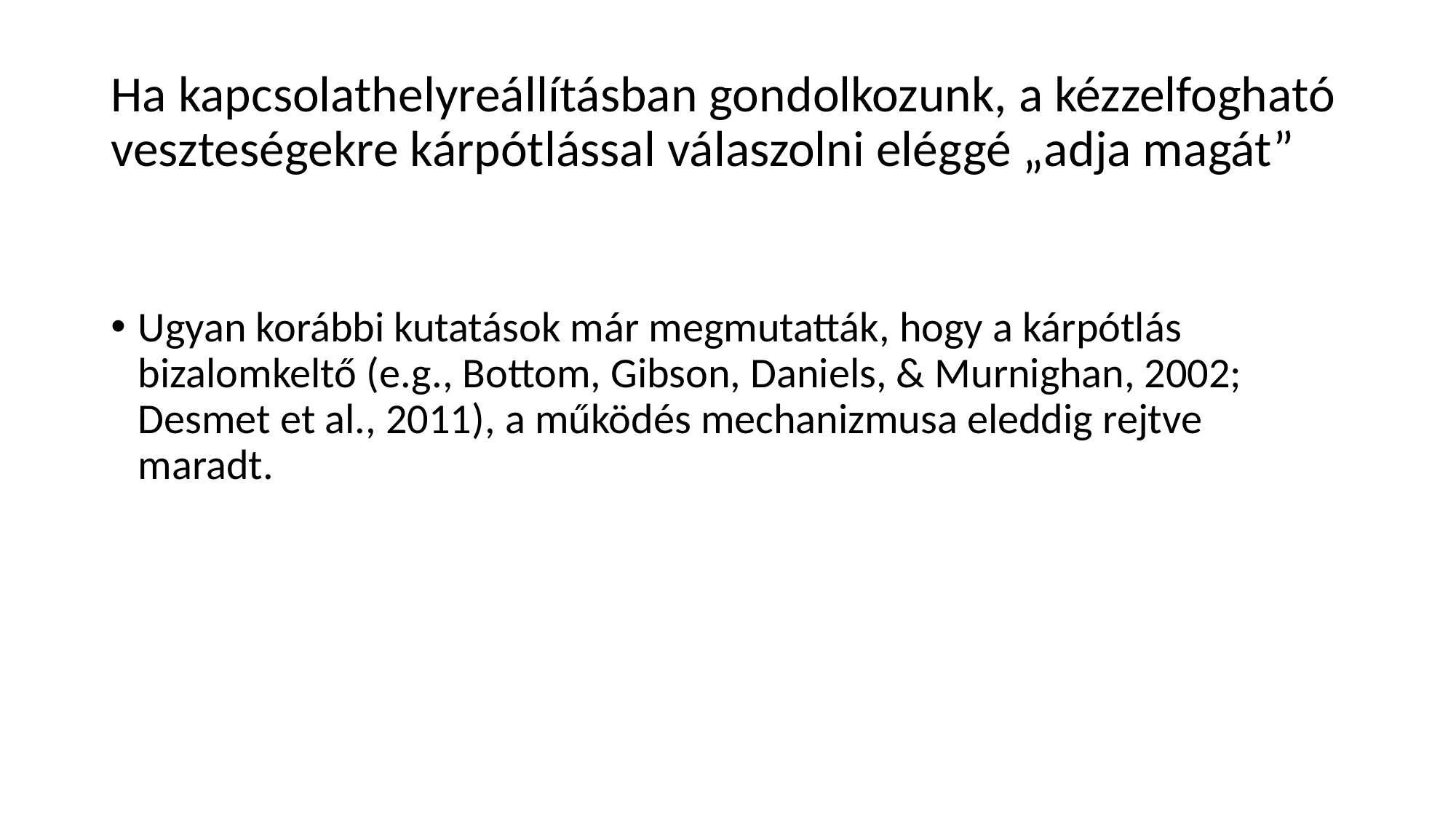

# Ha kapcsolathelyreállításban gondolkozunk, a kézzelfogható veszteségekre kárpótlással válaszolni eléggé „adja magát”
Ugyan korábbi kutatások már megmutatták, hogy a kárpótlás bizalomkeltő (e.g., Bottom, Gibson, Daniels, & Murnighan, 2002; Desmet et al., 2011), a működés mechanizmusa eleddig rejtve maradt.